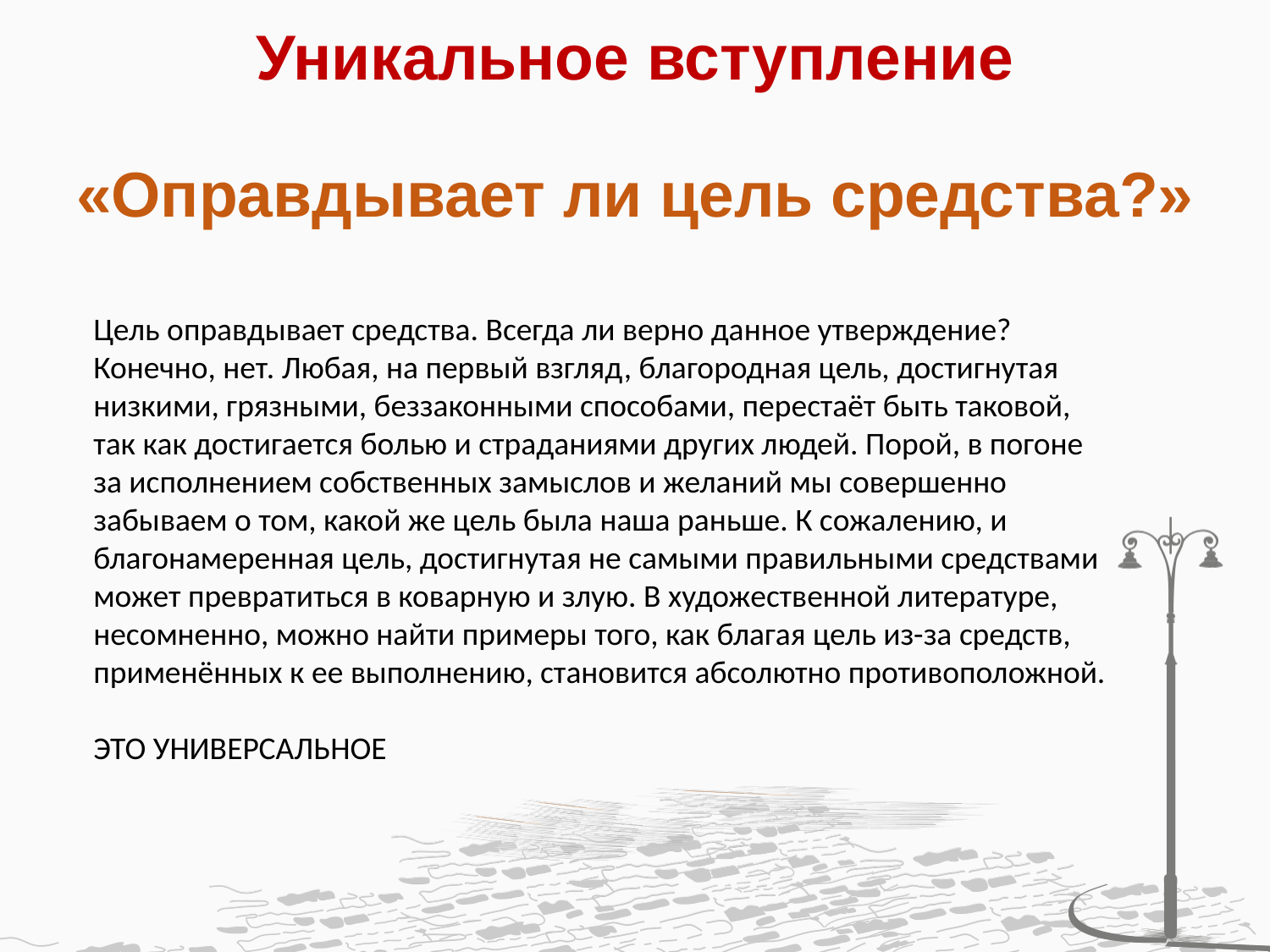

# Уникальное вступление «Оправдывает ли цель средства?»
Цель оправдывает средства. Всегда ли верно данное утверждение? Конечно, нет. Любая, на первый взгляд, благородная цель, достигнутая низкими, грязными, беззаконными способами, перестаёт быть таковой, так как достигается болью и страданиями других людей. Порой, в погоне за исполнением собственных замыслов и желаний мы совершенно забываем о том, какой же цель была наша раньше. К сожалению, и благонамеренная цель, достигнутая не самыми правильными средствами может превратиться в коварную и злую. В художественной литературе, несомненно, можно найти примеры того, как благая цель из-за средств, применённых к ее выполнению, становится абсолютно противоположной.

ЭТО УНИВЕРСАЛЬНОЕ